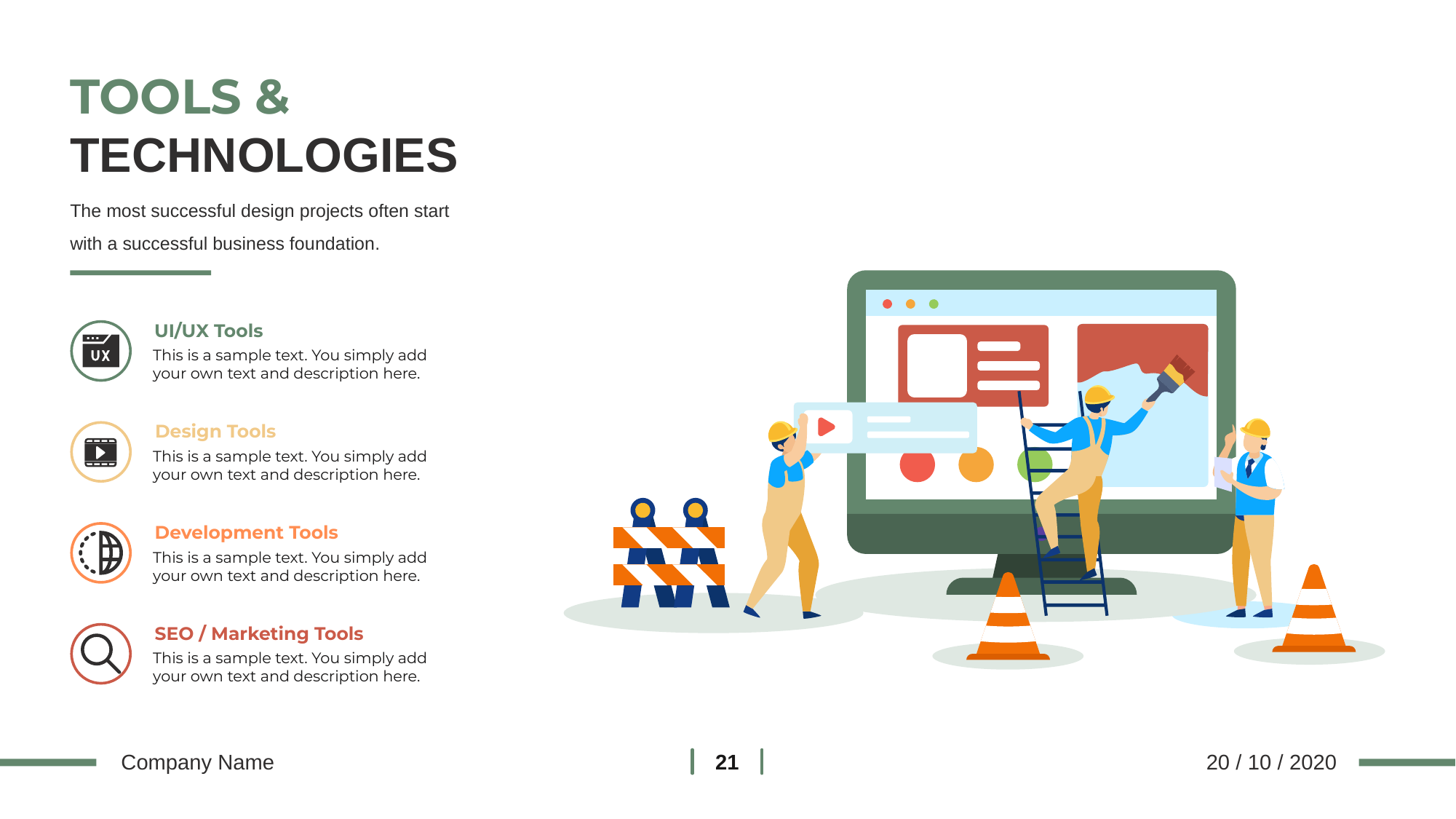

TOOLS & TECHNOLOGIES
The most successful design projects often start with a successful business foundation.

UI/UX Tools
This is a sample text. You simply add your own text and description here.

Design Tools
This is a sample text. You simply add your own text and description here.

Development Tools
This is a sample text. You simply add your own text and description here.

SEO / Marketing Tools
This is a sample text. You simply add your own text and description here.

Company Name
20 / 10 / 2020